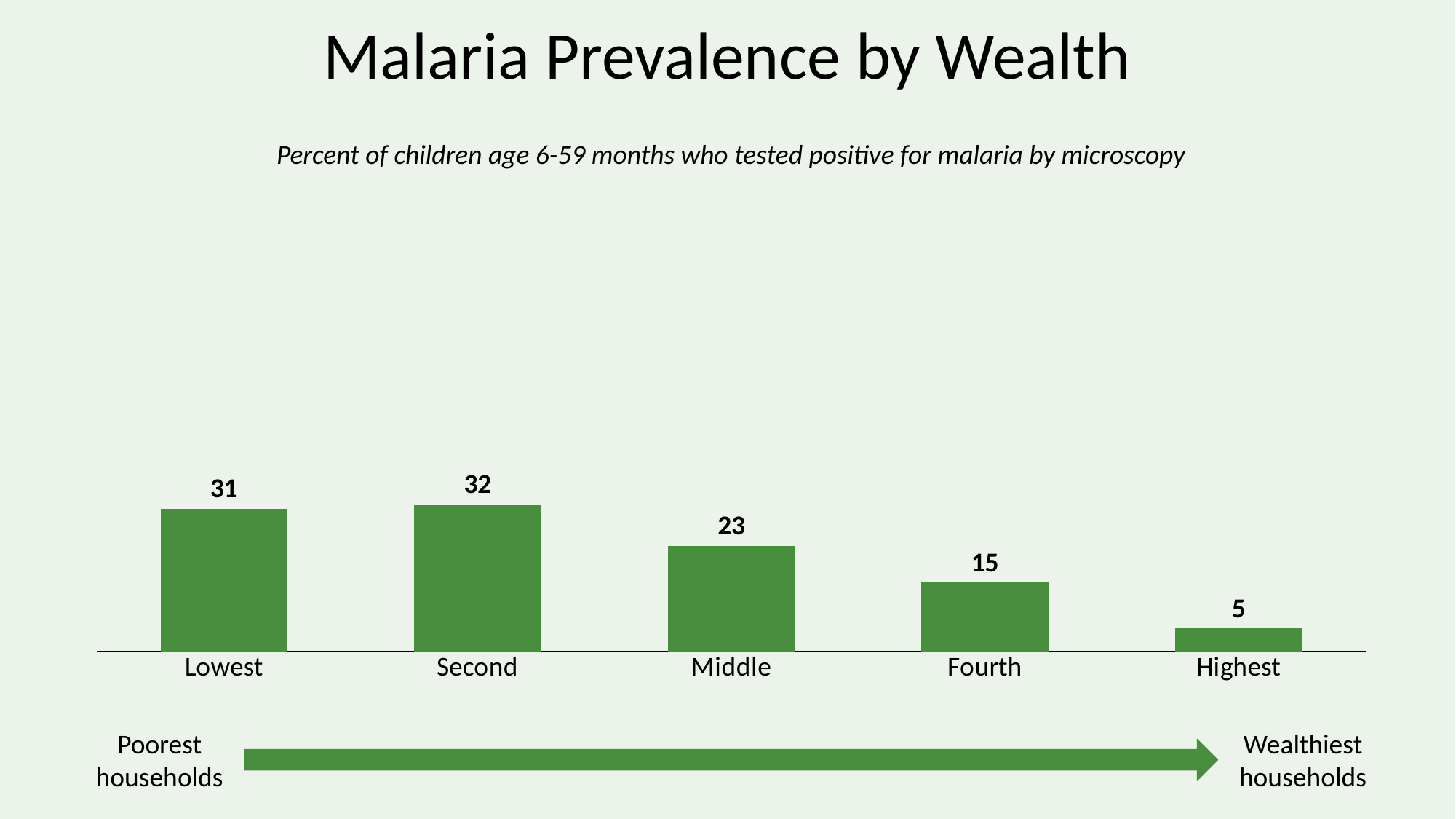

# Malaria Prevalence by Wealth
Percent of children age 6-59 months who tested positive for malaria by microscopy

### Chart

| Category | Series 1 |
|---|---|
| Lowest | 31.0 |
| Second | 32.0 |
| Middle | 23.0 |
| Fourth | 15.0 |
| Highest | 5.0 |
Poorest households
Wealthiest households